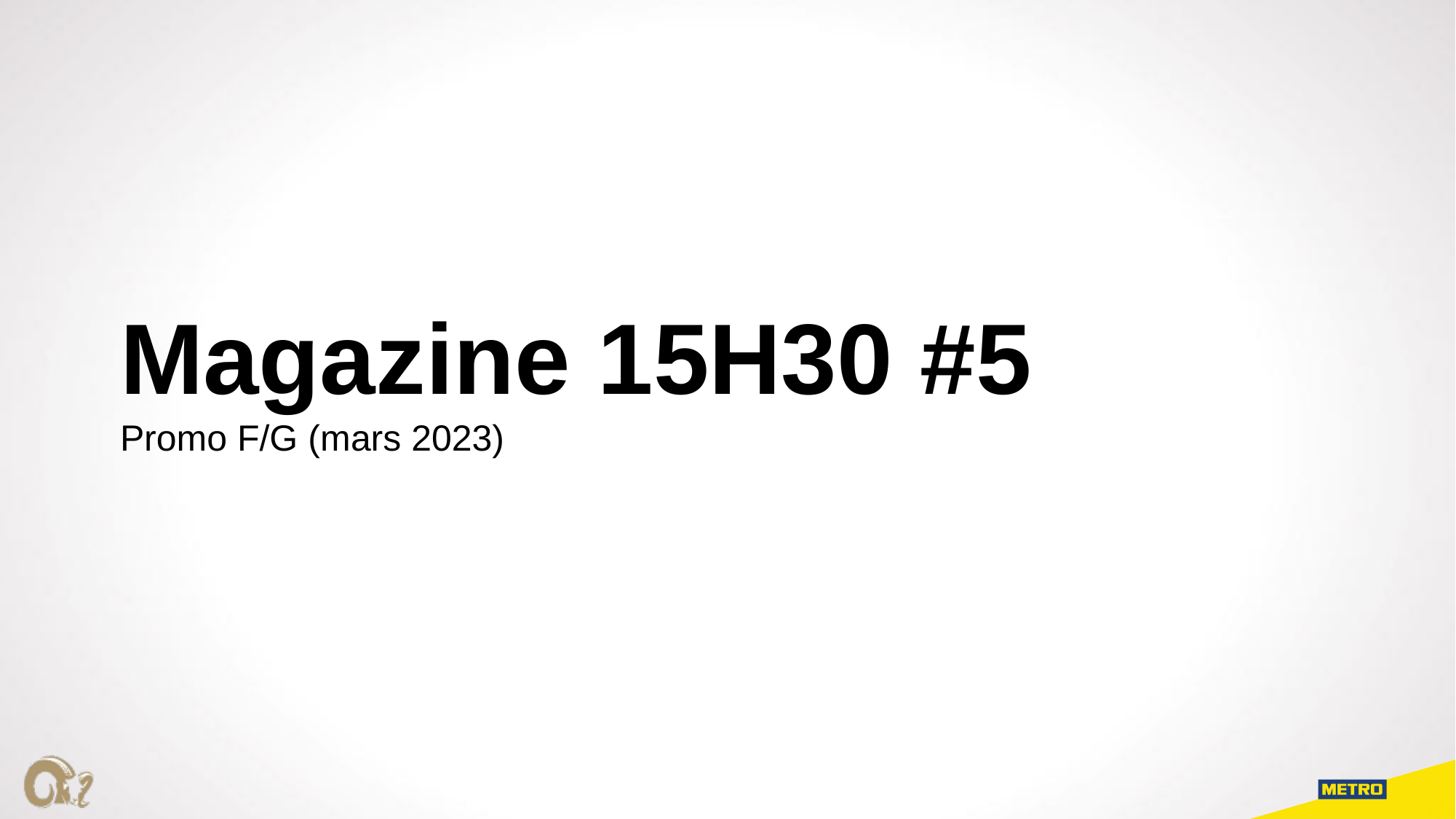

# Magazine 15H30 #5 Promo F/G (mars 2023)